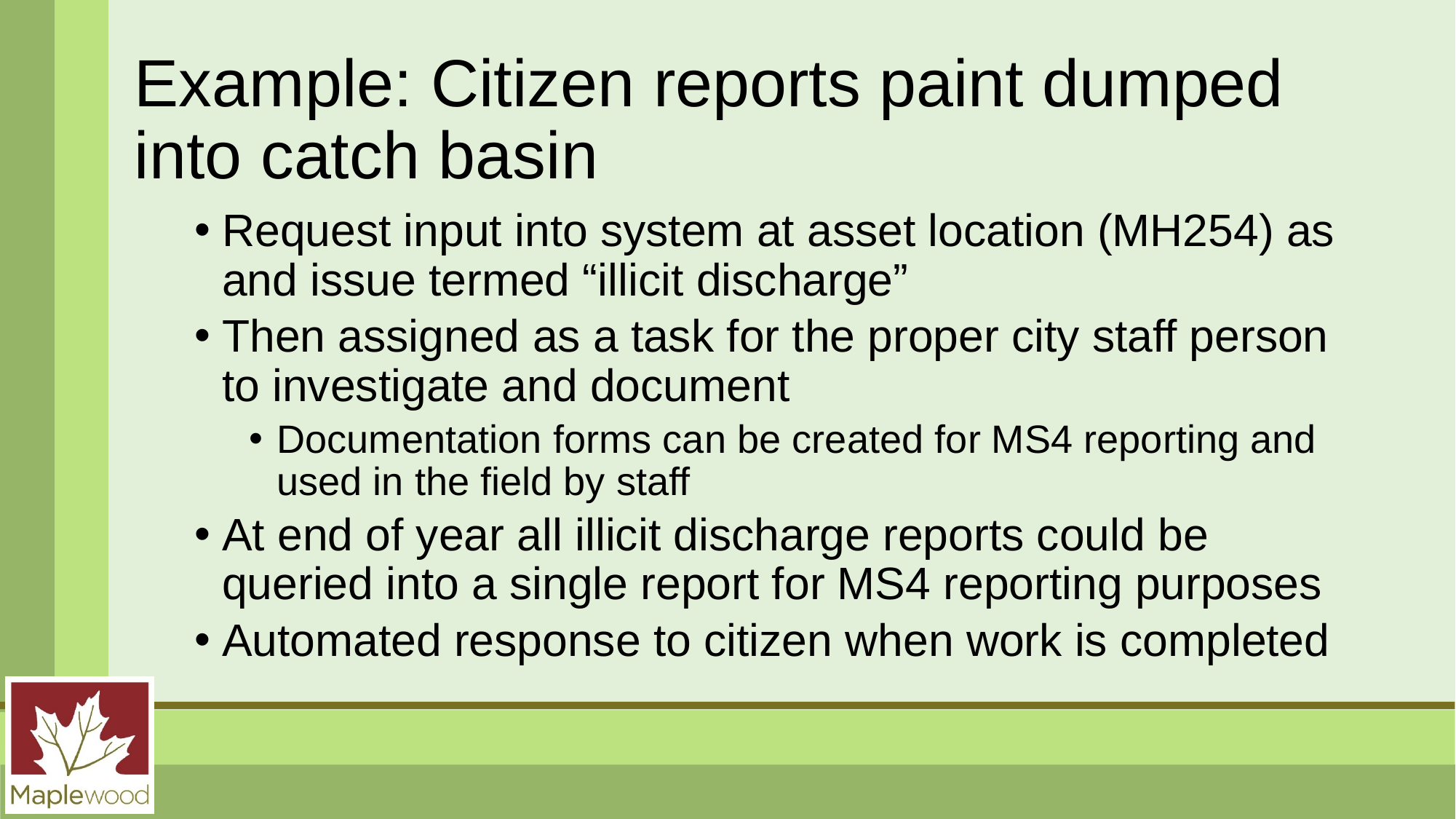

# Example: Citizen reports paint dumped into catch basin
Request input into system at asset location (MH254) as and issue termed “illicit discharge”
Then assigned as a task for the proper city staff person to investigate and document
Documentation forms can be created for MS4 reporting and used in the field by staff
At end of year all illicit discharge reports could be queried into a single report for MS4 reporting purposes
Automated response to citizen when work is completed